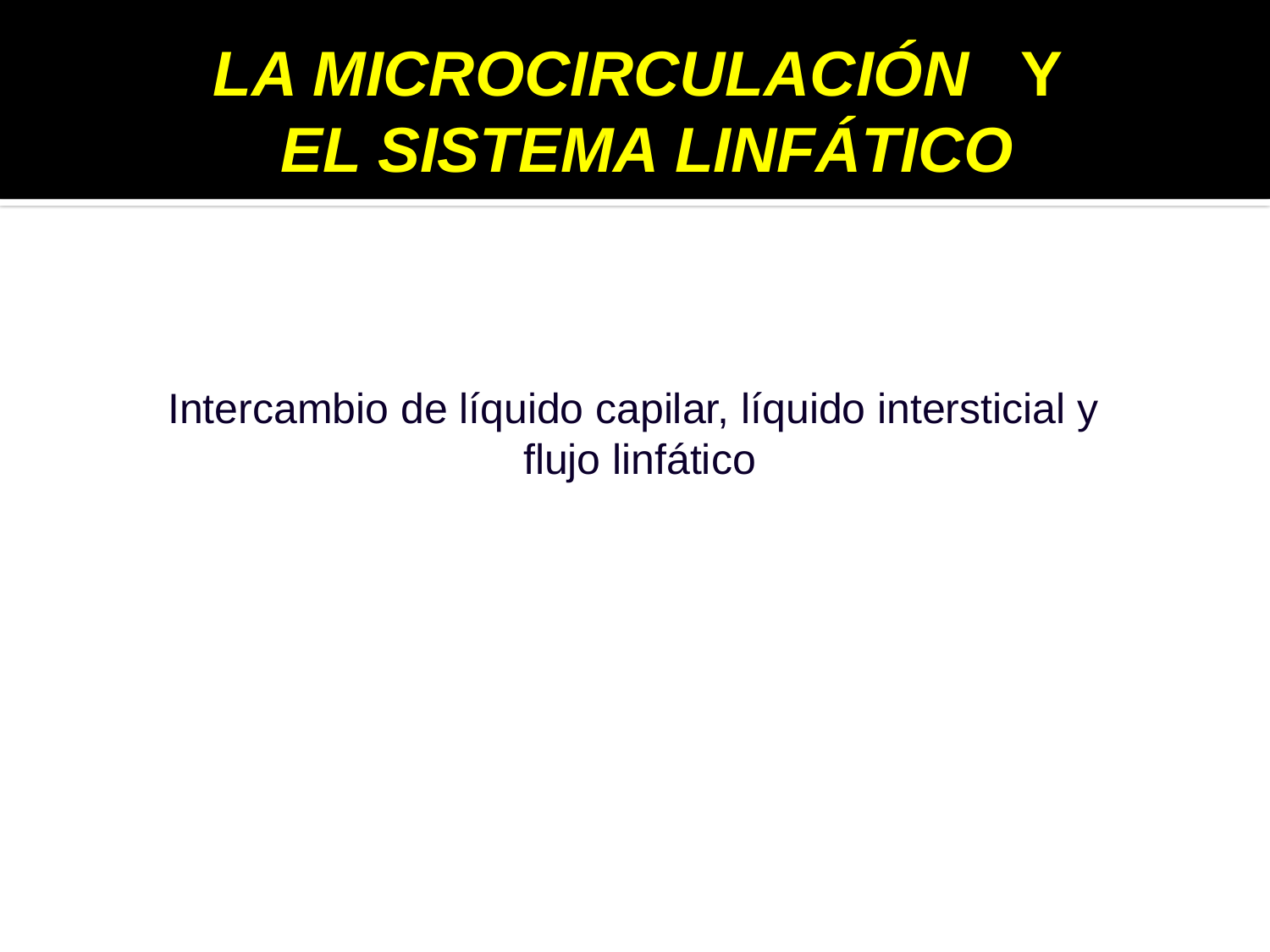

# LA MICROCIRCULACIÓN   Y EL SISTEMA LINFÁTICO
Intercambio de líquido capilar, líquido intersticial y
flujo linfático